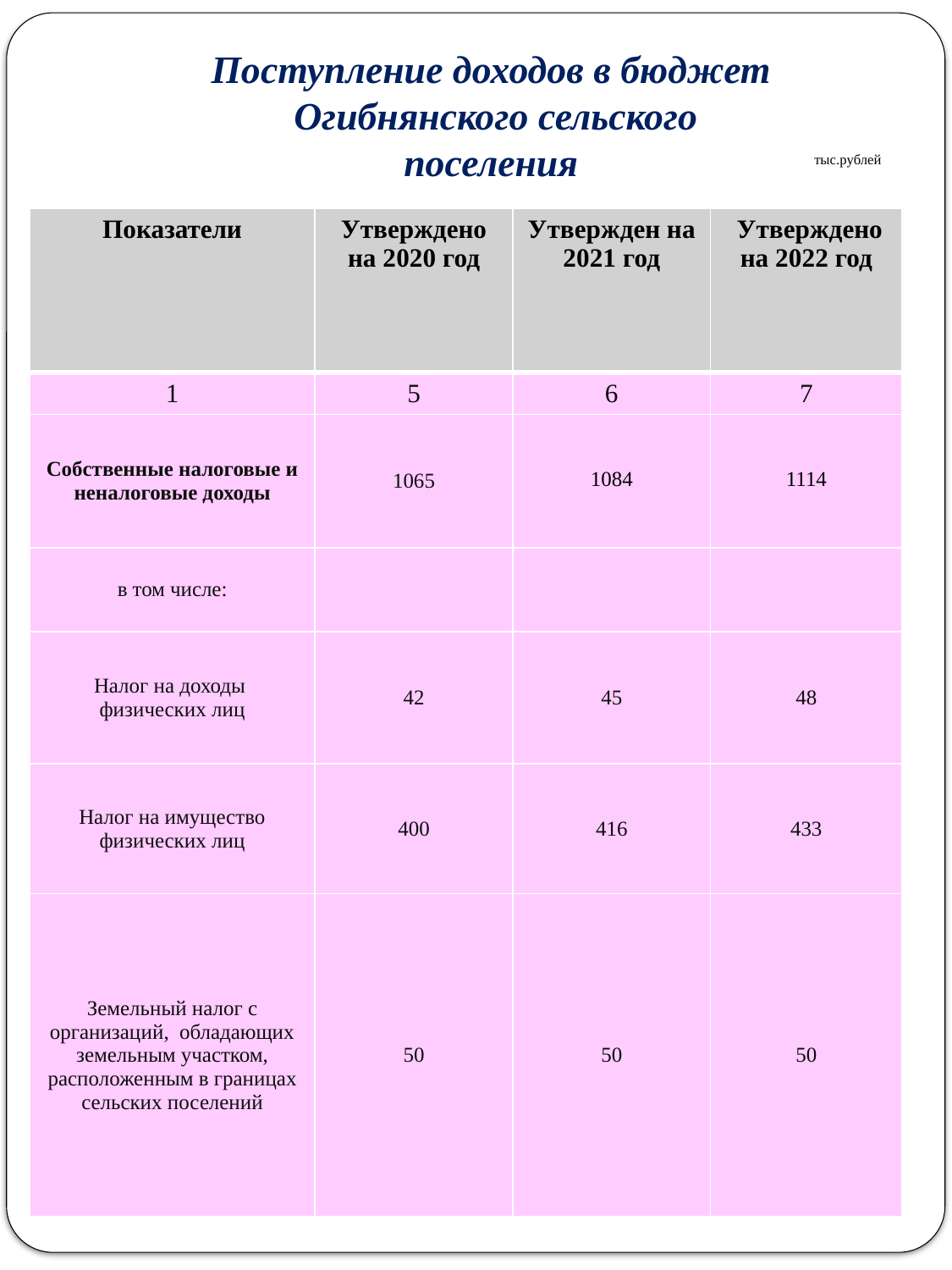

Поступление доходов в бюджет
Огибнянского сельского поселения
тыс.рублей
| Показатели | Утверждено на 2020 год | Утвержден на 2021 год | Утверждено на 2022 год |
| --- | --- | --- | --- |
| 1 | 5 | 6 | 7 |
| Собственные налоговые и неналоговые доходы | 1065 | 1084 | 1114 |
| в том числе: |  |  |  |
| Налог на доходы физических лиц | 42 | 45 | 48 |
| Налог на имущество физических лиц | 400 | 416 | 433 |
| Земельный налог с организаций, обладающих земельным участком, расположенным в границах сельских поселений | 50 | 50 | 50 |